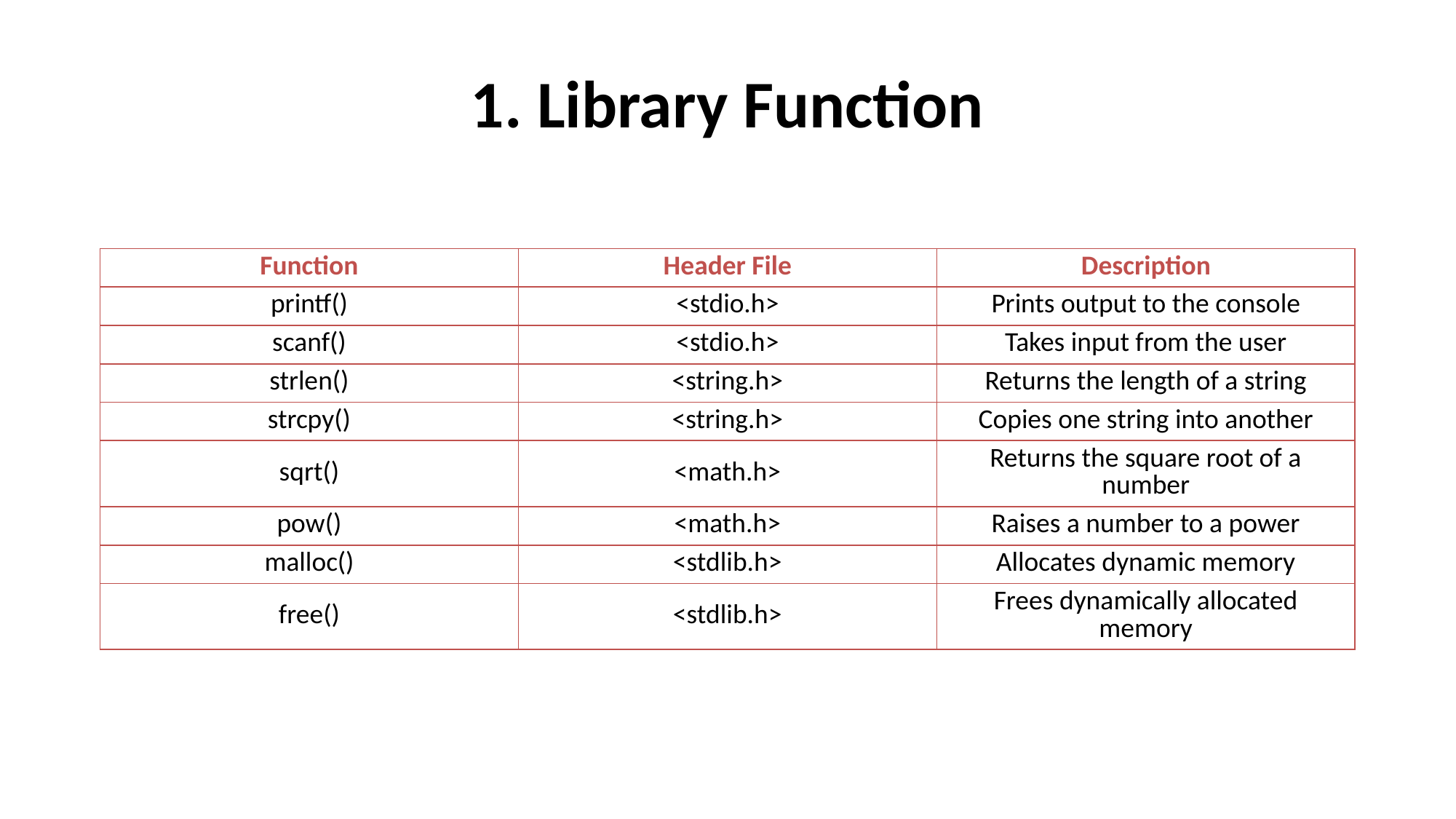

# 1. Library Function
| Function | Header File | Description |
| --- | --- | --- |
| printf() | <stdio.h> | Prints output to the console |
| scanf() | <stdio.h> | Takes input from the user |
| strlen() | <string.h> | Returns the length of a string |
| strcpy() | <string.h> | Copies one string into another |
| sqrt() | <math.h> | Returns the square root of a number |
| pow() | <math.h> | Raises a number to a power |
| malloc() | <stdlib.h> | Allocates dynamic memory |
| free() | <stdlib.h> | Frees dynamically allocated memory |